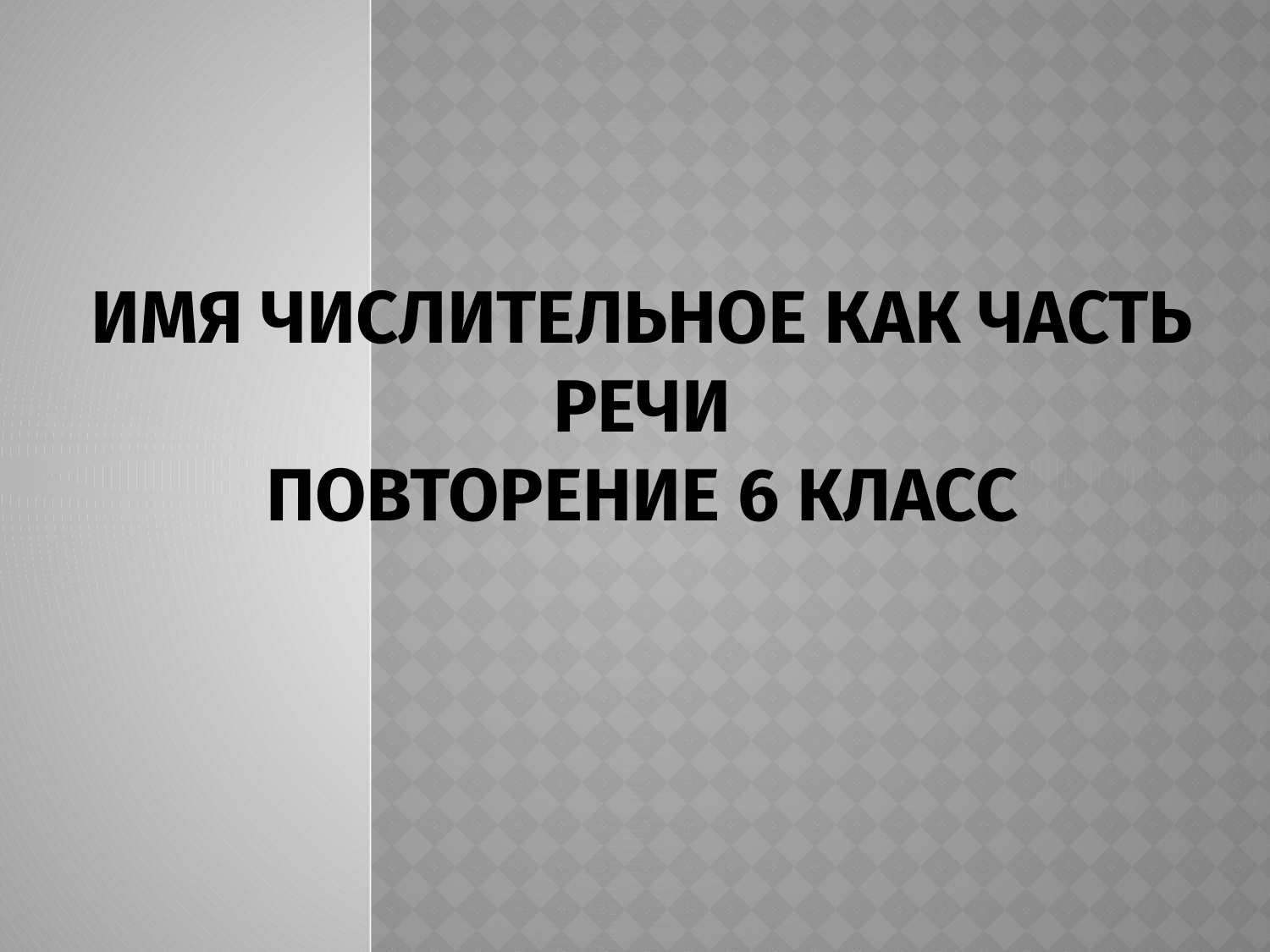

# Имя числительное как часть речи Повторение 6 класс